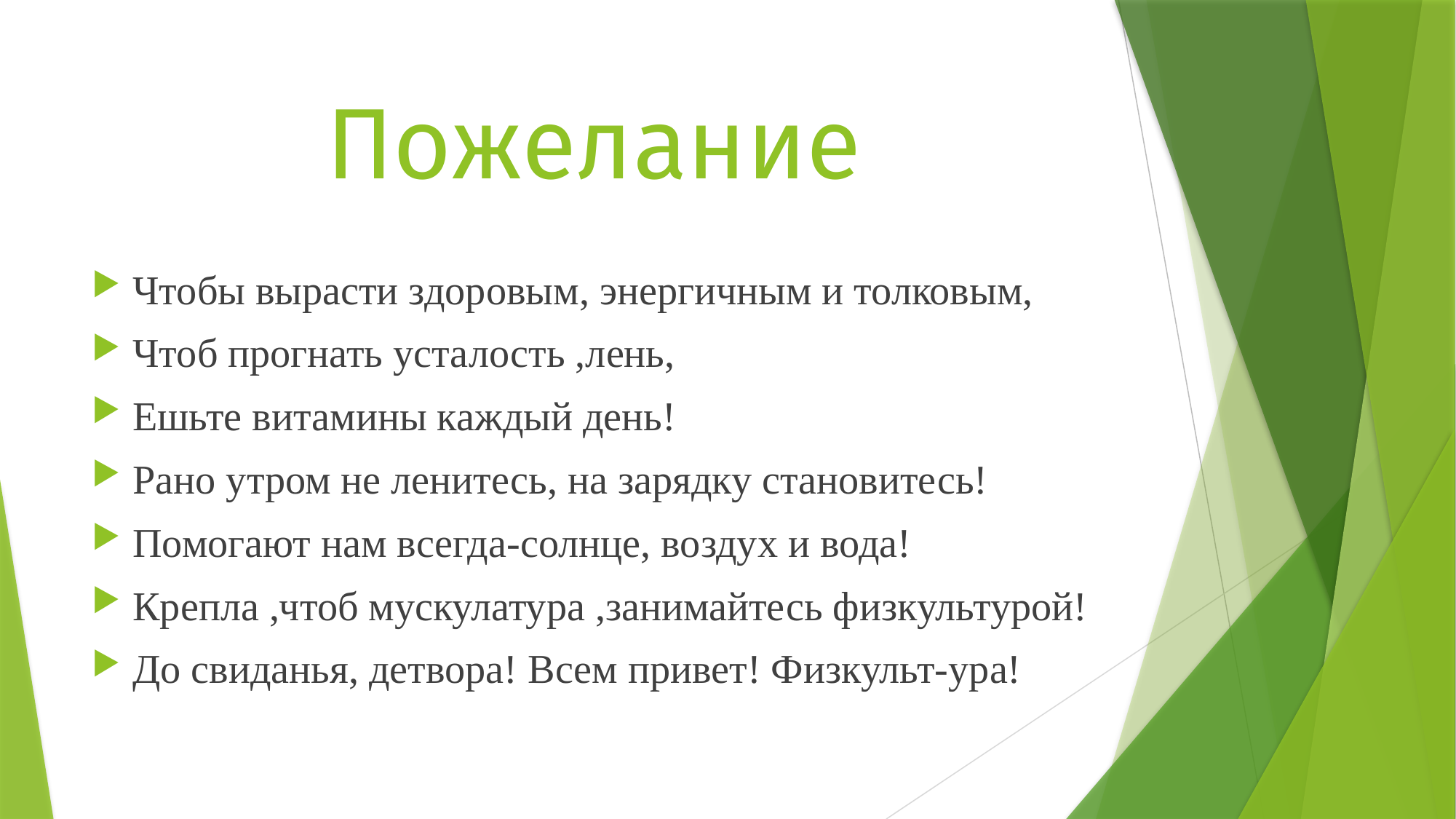

# Пожелание
Чтобы вырасти здоровым, энергичным и толковым,
Чтоб прогнать усталость ,лень,
Ешьте витамины каждый день!
Рано утром не ленитесь, на зарядку становитесь!
Помогают нам всегда-солнце, воздух и вода!
Крепла ,чтоб мускулатура ,занимайтесь физкультурой!
До свиданья, детвора! Всем привет! Физкульт-ура!